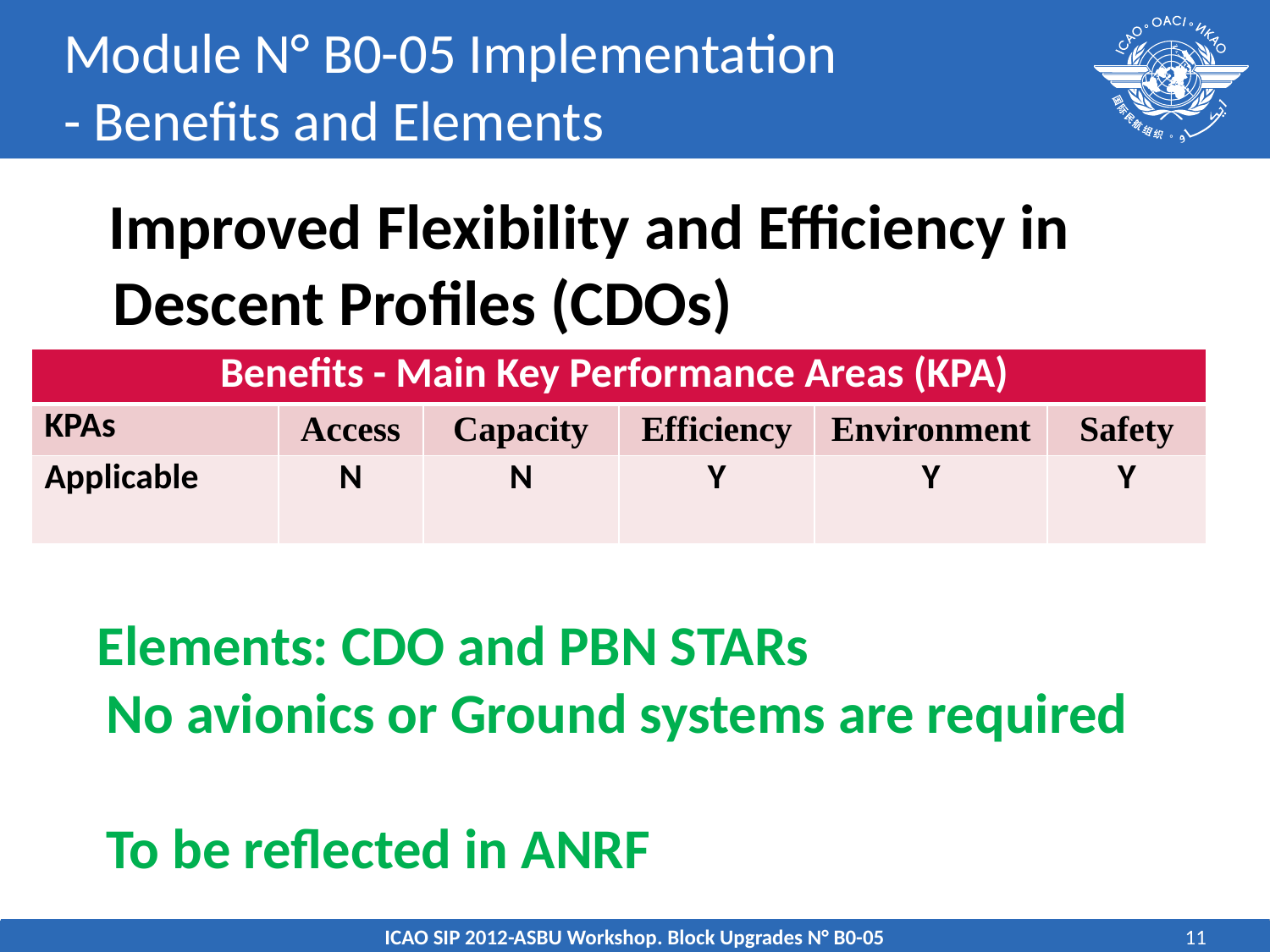

# Module N° B0-05 Implementation                   - Benefits and Elements
   Improved Flexibility and Efficiency in Descent Profiles (CDOs)
| Benefits - Main Key Performance Areas (KPA) |  |  |  |  |  |
| --- | --- | --- | --- | --- | --- |
| KPAs | Access | Capacity | Efficiency | Environment | Safety |
| Applicable | N | N | Y | Y | Y |
Elements: CDO and PBN STARs
No avionics or Ground systems are required

To be reflected in ANRF
ICAO SIP 2012-ASBU Workshop. Block Upgrades N° B0-05
11